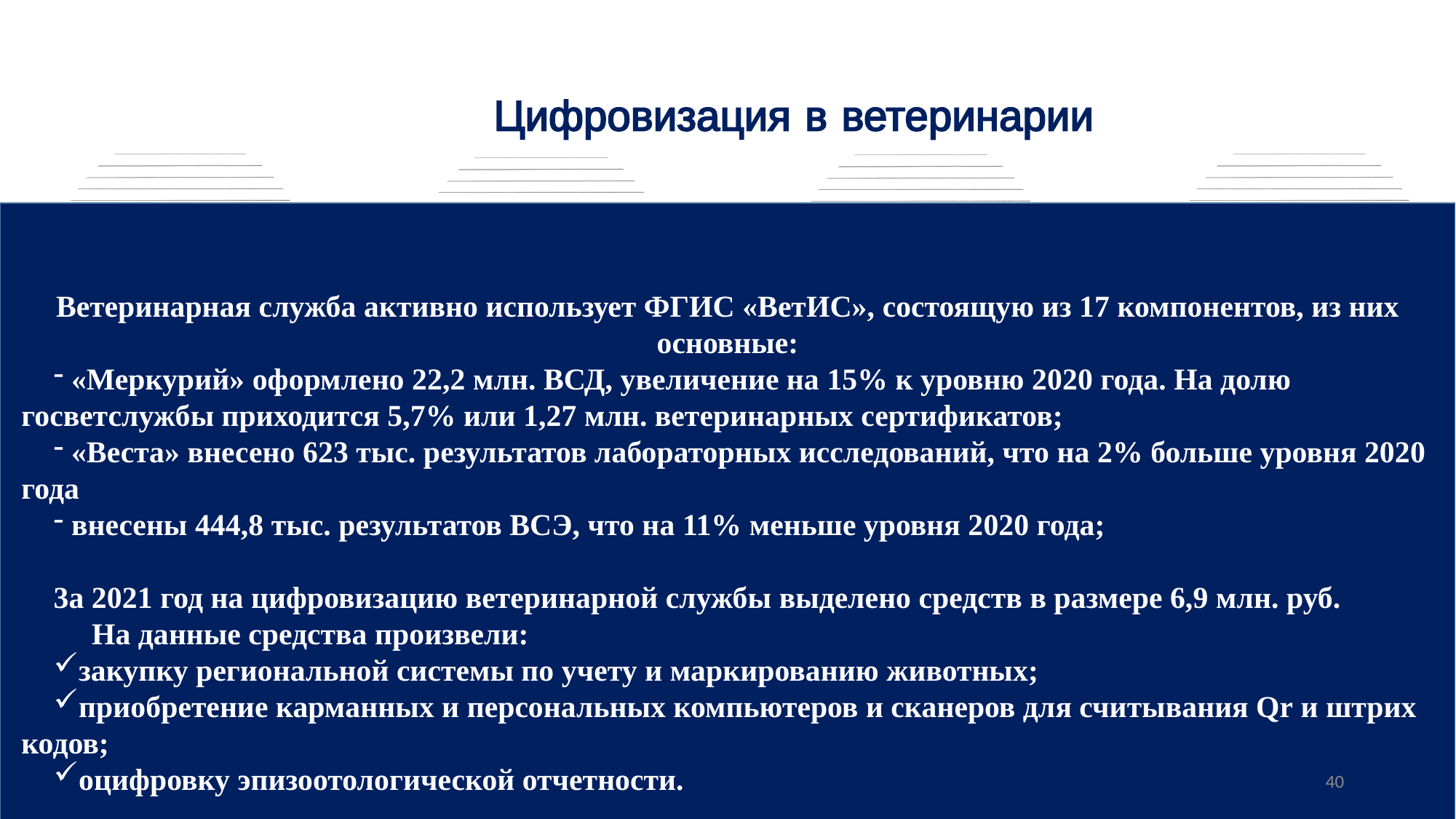

Цифровизация в ветеринарии

Ветеринарная служба активно использует ФГИС «ВетИС», состоящую из 17 компонентов, из них основные:
 «Меркурий» оформлено 22,2 млн. ВСД, увеличение на 15% к уровню 2020 года. На долю госветслужбы приходится 5,7% или 1,27 млн. ветеринарных сертификатов;
 «Веста» внесено 623 тыс. результатов лабораторных исследований, что на 2% больше уровня 2020 года
 внесены 444,8 тыс. результатов ВСЭ, что на 11% меньше уровня 2020 года;

3а 2021 год на цифровизацию ветеринарной службы выделено средств в размере 6,9 млн. руб.
     На данные средства произвели:
закупку региональной системы по учету и маркированию животных;
приобретение карманных и персональных компьютеров и сканеров для считывания Qr и штрих кодов;
оцифровку эпизоотологической отчетности.
40